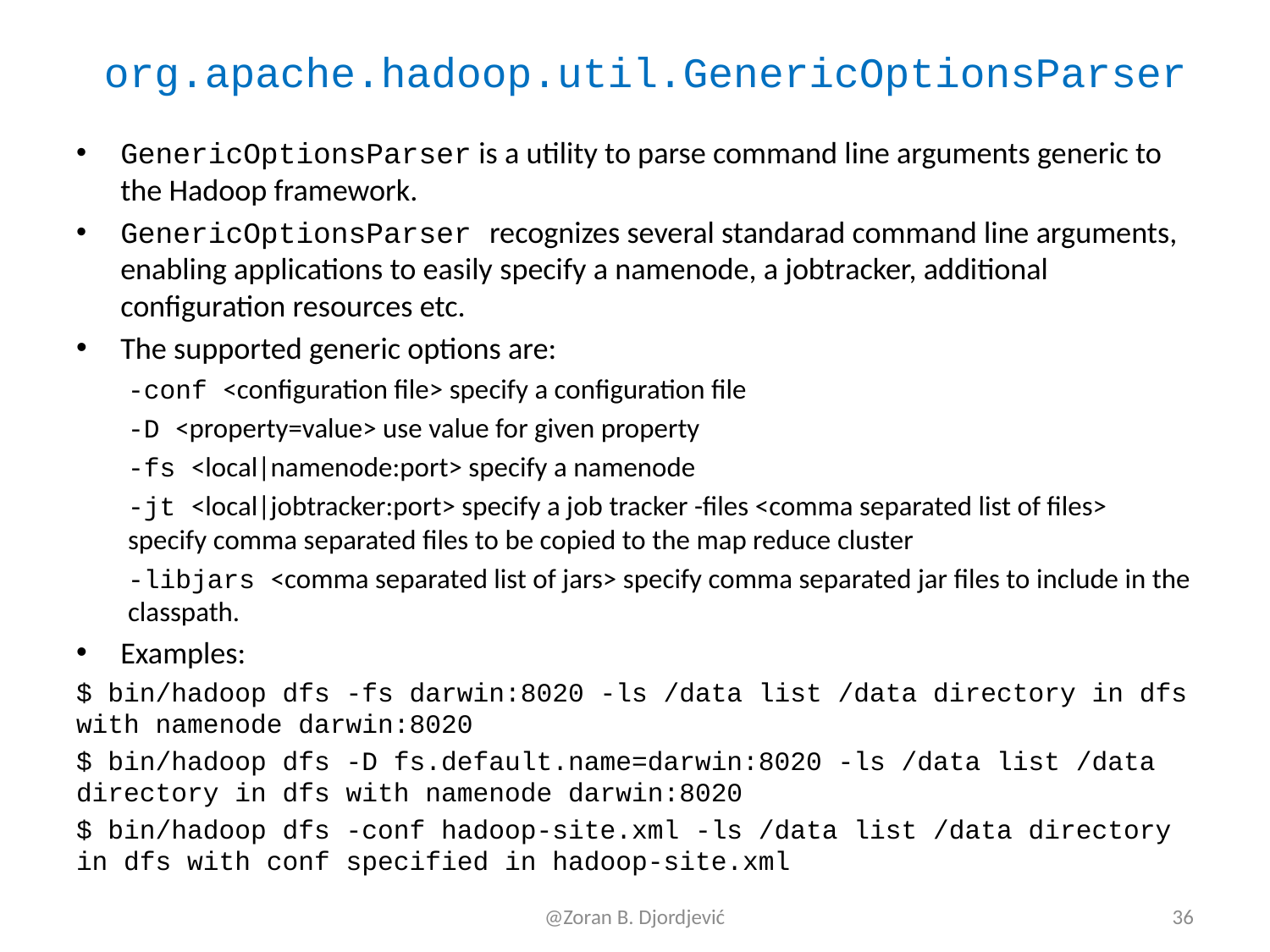

# org.apache.hadoop.util.GenericOptionsParser
GenericOptionsParser is a utility to parse command line arguments generic to the Hadoop framework.
GenericOptionsParser recognizes several standarad command line arguments, enabling applications to easily specify a namenode, a jobtracker, additional configuration resources etc.
The supported generic options are:
-conf <configuration file> specify a configuration file
-D <property=value> use value for given property
-fs <local|namenode:port> specify a namenode
-jt <local|jobtracker:port> specify a job tracker -files <comma separated list of files> specify comma separated files to be copied to the map reduce cluster
-libjars <comma separated list of jars> specify comma separated jar files to include in the classpath.
Examples:
$ bin/hadoop dfs -fs darwin:8020 -ls /data list /data directory in dfs with namenode darwin:8020
$ bin/hadoop dfs -D fs.default.name=darwin:8020 -ls /data list /data directory in dfs with namenode darwin:8020
$ bin/hadoop dfs -conf hadoop-site.xml -ls /data list /data directory in dfs with conf specified in hadoop-site.xml
@Zoran B. Djordjević
36